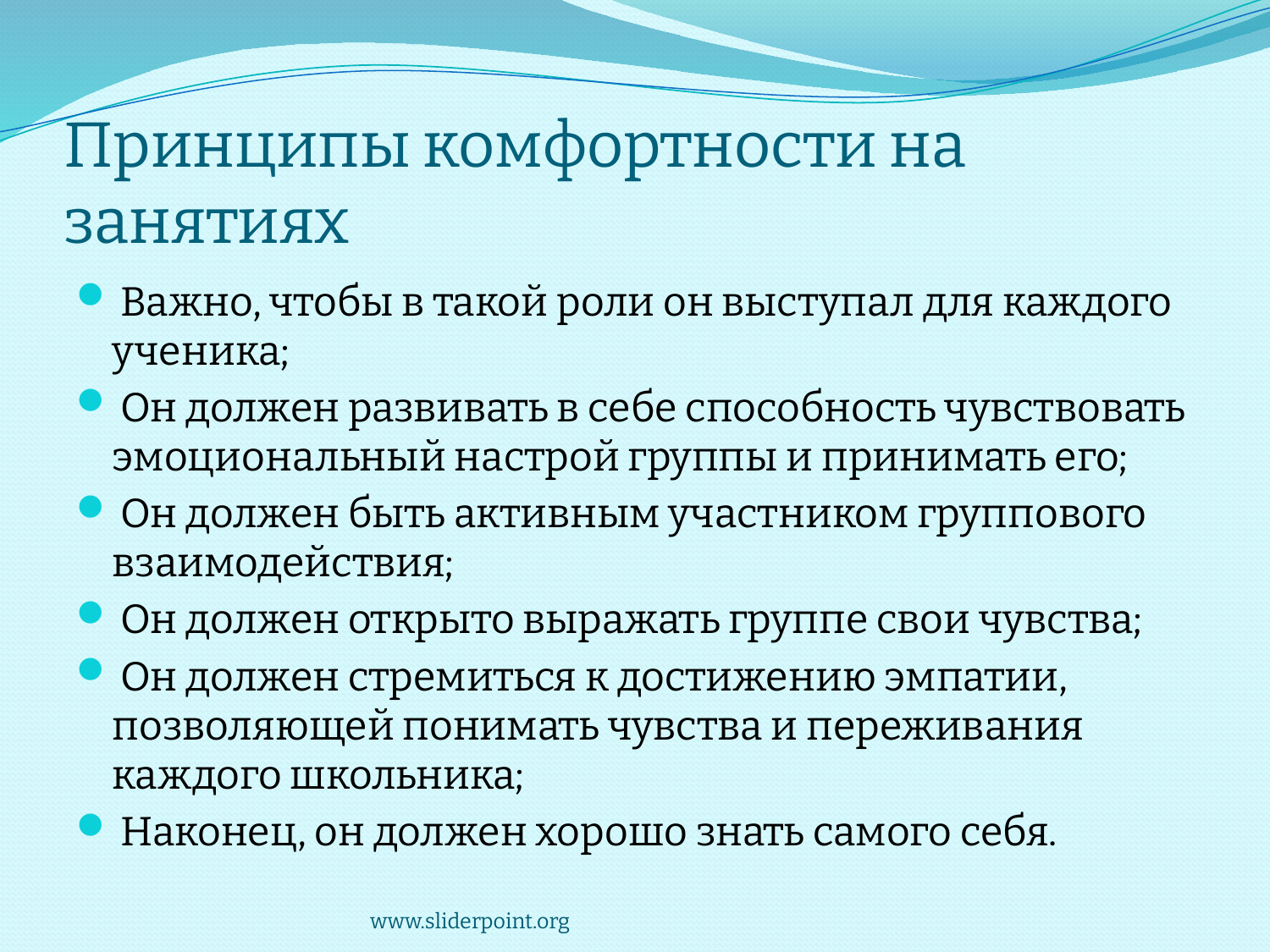

# Принципы комфортности на занятиях
 Важно, чтобы в такой роли он выступал для каждого ученика;
 Он должен развивать в себе способность чувствовать эмоциональный настрой группы и принимать его;
 Он должен быть активным участником группового взаимодействия;
 Он должен открыто выражать группе свои чувства;
 Он должен стремиться к достижению эмпатии, позволяющей понимать чувства и переживания каждого школьника;
 Наконец, он должен хорошо знать самого себя.
www.sliderpoint.org